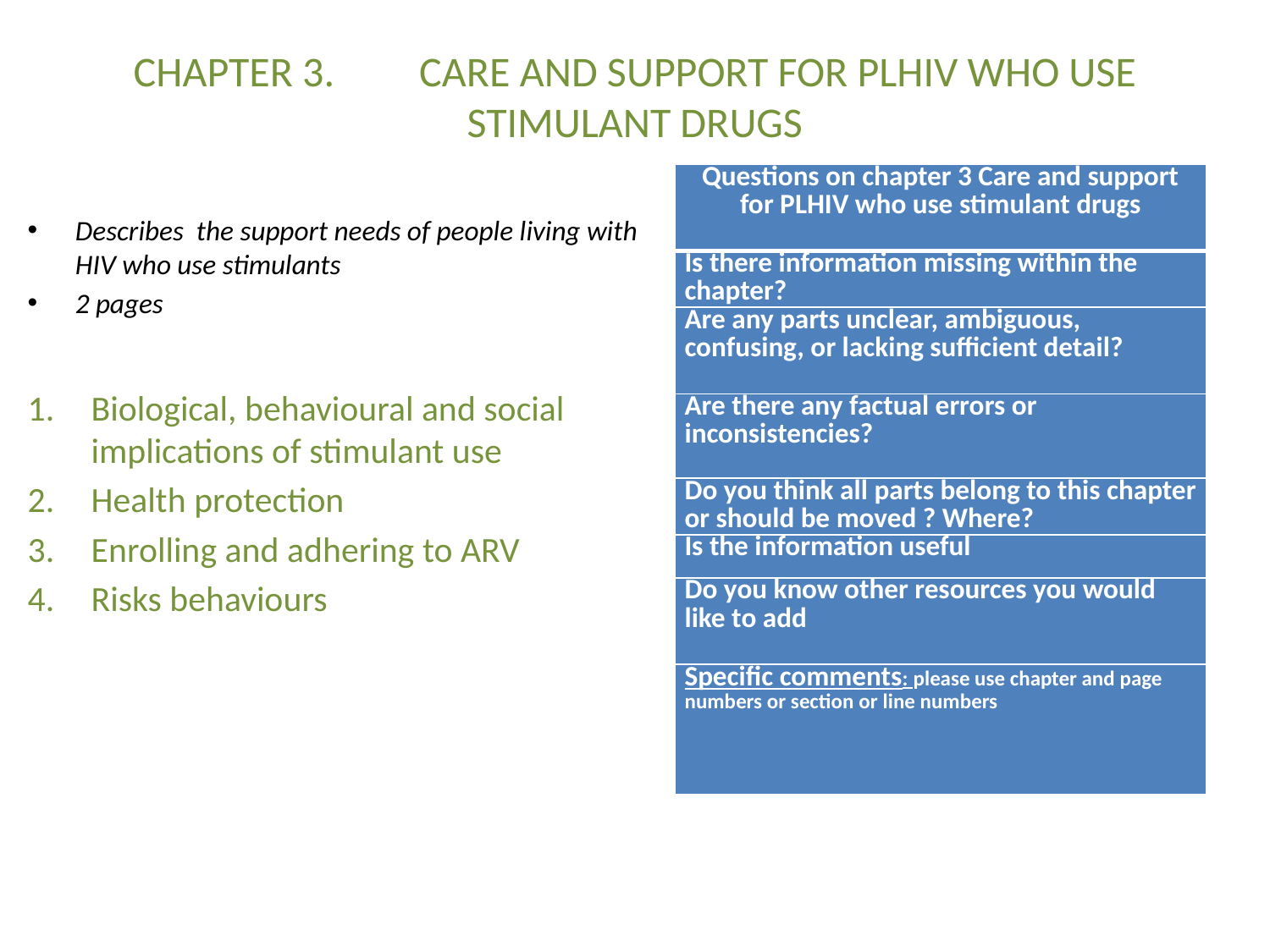

# CHAPTER 3.	CARE AND SUPPORT FOR PLHIV WHO USE STIMULANT DRUGS
| Questions on chapter 3 Care and support for PLHIV who use stimulant drugs |
| --- |
| Is there information missing within the chapter? |
| Are any parts unclear, ambiguous, confusing, or lacking sufficient detail? |
| Are there any factual errors or inconsistencies? |
| Do you think all parts belong to this chapter or should be moved ? Where? |
| Is the information useful |
| Do you know other resources you would like to add |
| Specific comments: please use chapter and page numbers or section or line numbers |
Describes  the support needs of people living with HIV who use stimulants
2 pages

Biological, behavioural and social implications of stimulant use
Health protection
Enrolling and adhering to ARV
Risks behaviours